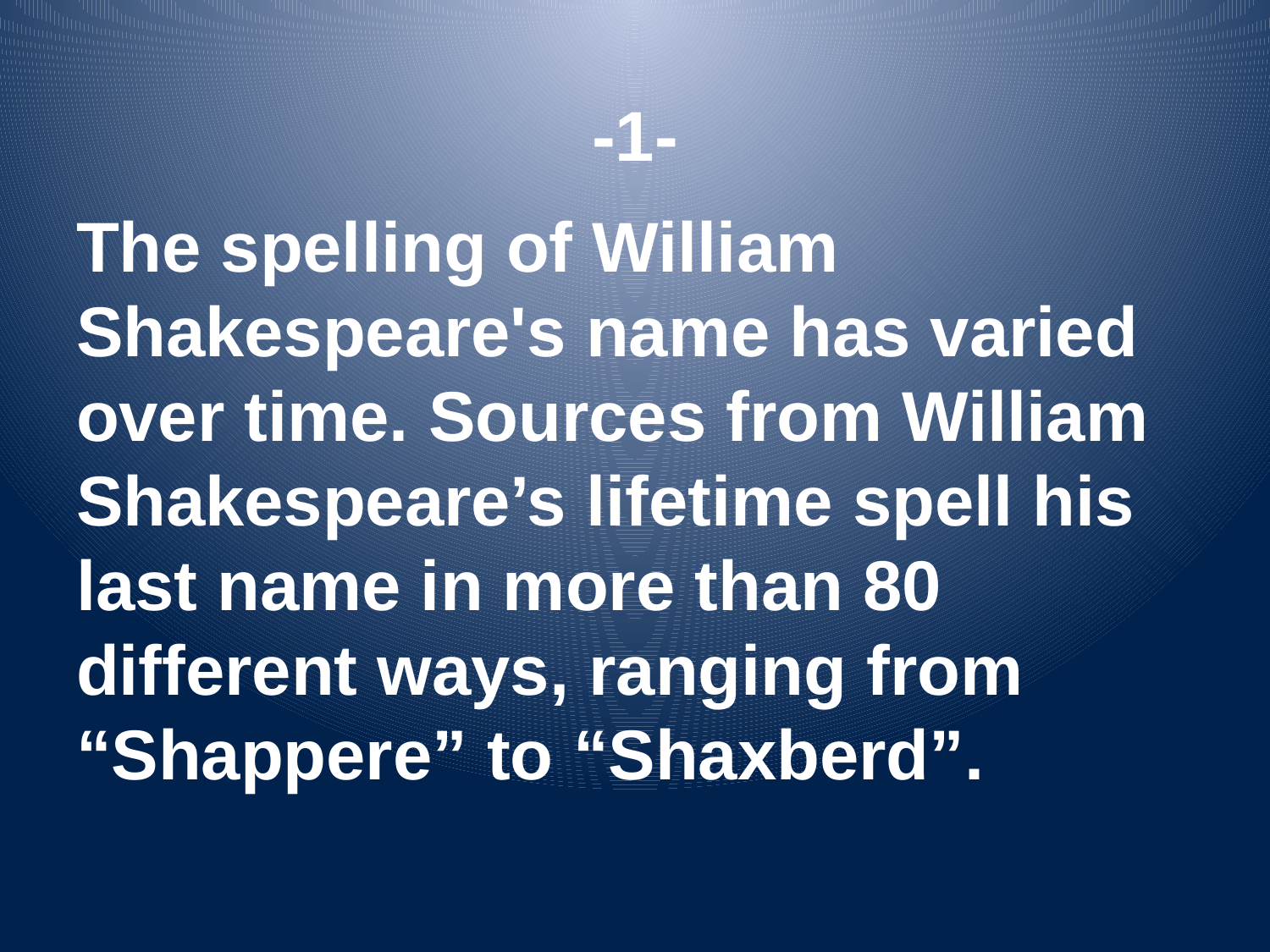

-1-

The spelling of William Shakespeare's name has varied over time. Sources from William Shakespeare’s lifetime spell his last name in more than 80 different ways, ranging from “Shappere” to “Shaxberd”.